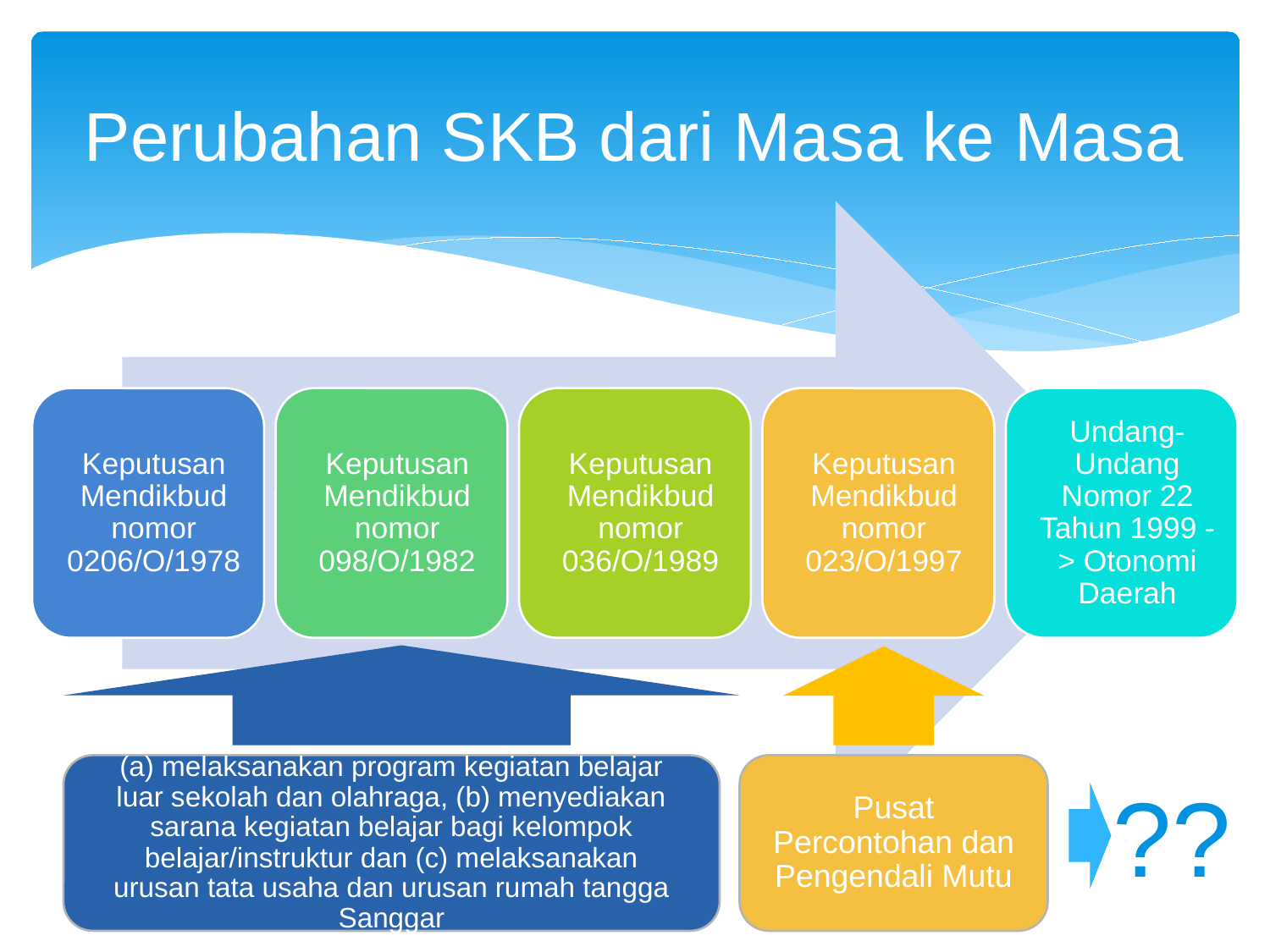

# Perubahan SKB dari Masa ke Masa
Keputusan Mendikbud nomor 0206/O/1978
Keputusan Mendikbud nomor 098/O/1982
Keputusan Mendikbud nomor 036/O/1989
Keputusan Mendikbud nomor 023/O/1997
Undang-Undang Nomor 22 Tahun 1999 -> Otonomi Daerah

(a) melaksanakan program kegiatan belajar luar sekolah dan olahraga, (b) menyediakan sarana kegiatan belajar bagi kelompok belajar/instruktur dan (c) melaksanakan urusan tata usaha dan urusan rumah tangga Sanggar

Pusat Percontohan dan Pengendali Mutu
??